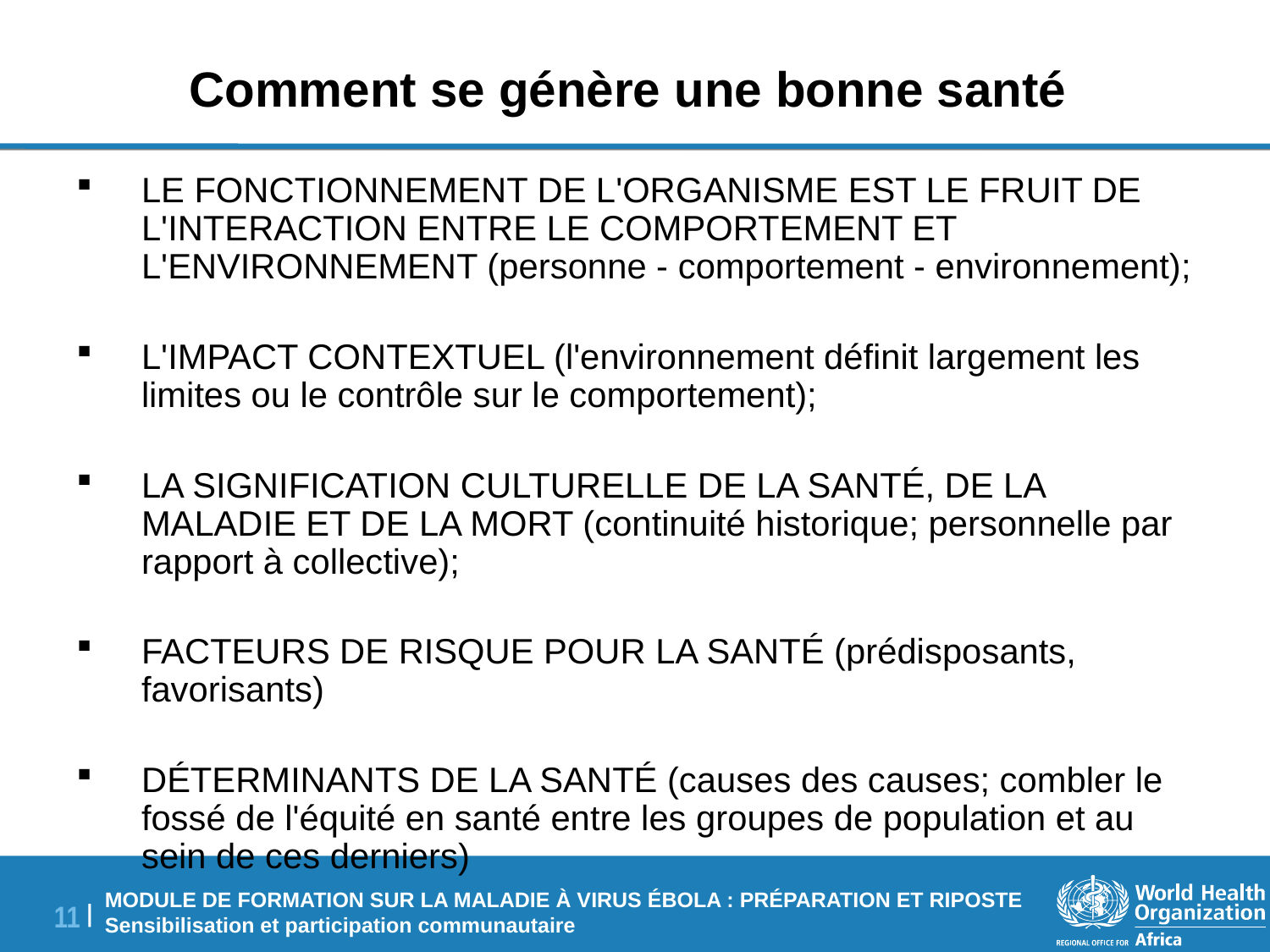

# Comment se génère une bonne santé
LE FONCTIONNEMENT DE L'ORGANISME EST LE FRUIT DE L'INTERACTION ENTRE LE COMPORTEMENT ET L'ENVIRONNEMENT (personne - comportement - environnement);

L'IMPACT CONTEXTUEL (l'environnement définit largement les limites ou le contrôle sur le comportement);

LA SIGNIFICATION CULTURELLE DE LA SANTÉ, DE LA MALADIE ET DE LA MORT (continuité historique; personnelle par rapport à collective);

FACTEURS DE RISQUE POUR LA SANTÉ (prédisposants, favorisants)

DÉTERMINANTS DE LA SANTÉ (causes des causes; combler le fossé de l'équité en santé entre les groupes de population et au sein de ces derniers)